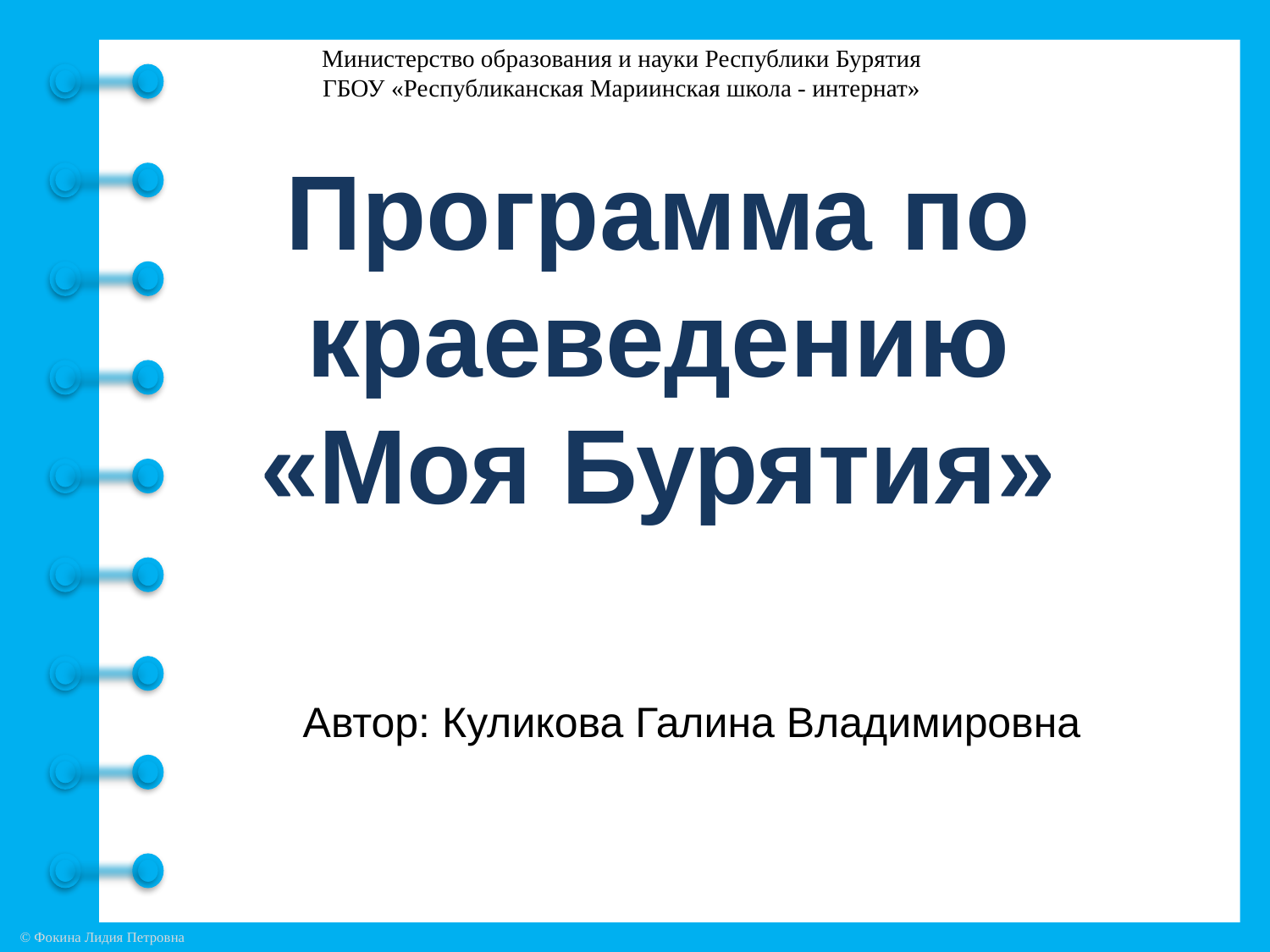

Министерство образования и науки Республики Бурятия
ГБОУ «Республиканская Мариинская школа - интернат»
Программа по краеведению
«Моя Бурятия»

Автор: Куликова Галина Владимировна